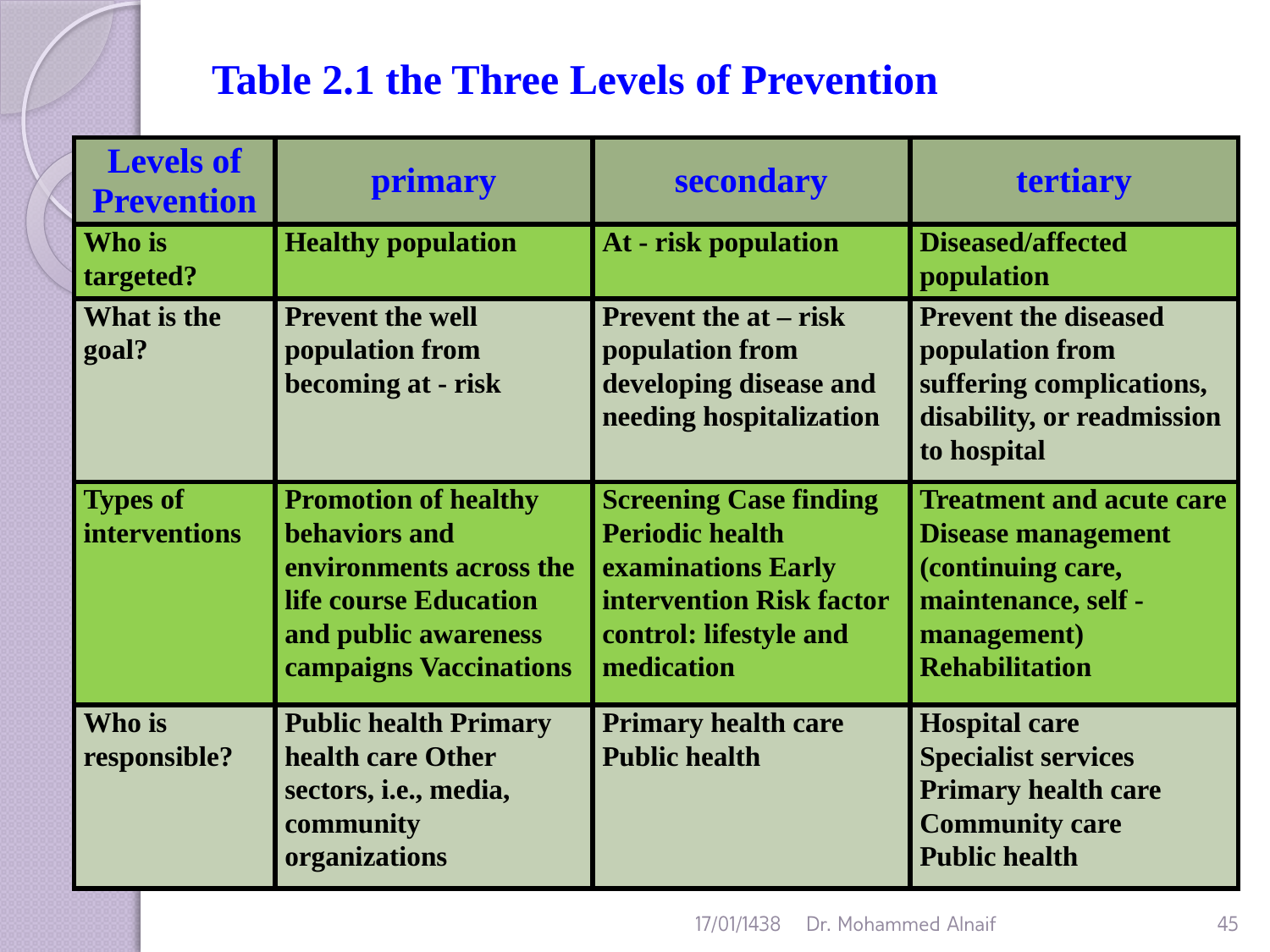

# Table 2.1 the Three Levels of Prevention
| Levels of Prevention | primary | secondary | tertiary |
| --- | --- | --- | --- |
| Who is targeted? | Healthy population | At - risk population | Diseased/affected population |
| What is the goal? | Prevent the well population from becoming at - risk | Prevent the at – risk population from developing disease and needing hospitalization | Prevent the diseased population from suffering complications, disability, or readmission to hospital |
| Types of interventions | Promotion of healthy behaviors and environments across the life course Education and public awareness campaigns Vaccinations | Screening Case finding Periodic health examinations Early intervention Risk factor control: lifestyle and medication | Treatment and acute care Disease management (continuing care, maintenance, self - management) Rehabilitation |
| Who is responsible? | Public health Primary health care Other sectors, i.e., media, community organizations | Primary health care Public health | Hospital care Specialist services Primary health care Community care Public health |
17/01/1438
Dr. Mohammed Alnaif
45